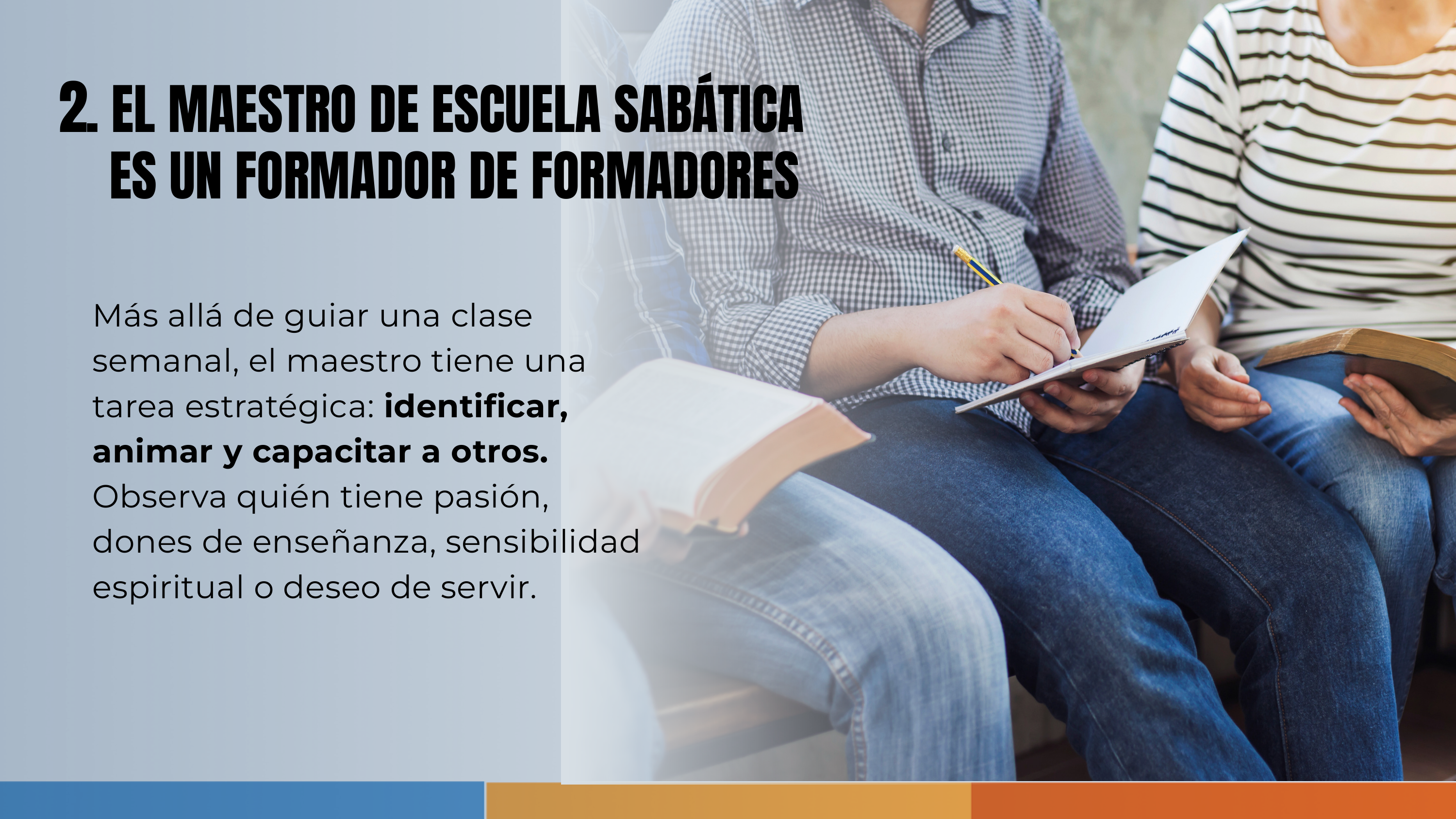

2. EL MAESTRO DE ESCUELA SABÁTICA
    ES UN FORMADOR DE FORMADORES
Más allá de guiar una clase semanal, el maestro tiene una tarea estratégica: identificar, animar y capacitar a otros. Observa quién tiene pasión, dones de enseñanza, sensibilidad espiritual o deseo de servir.